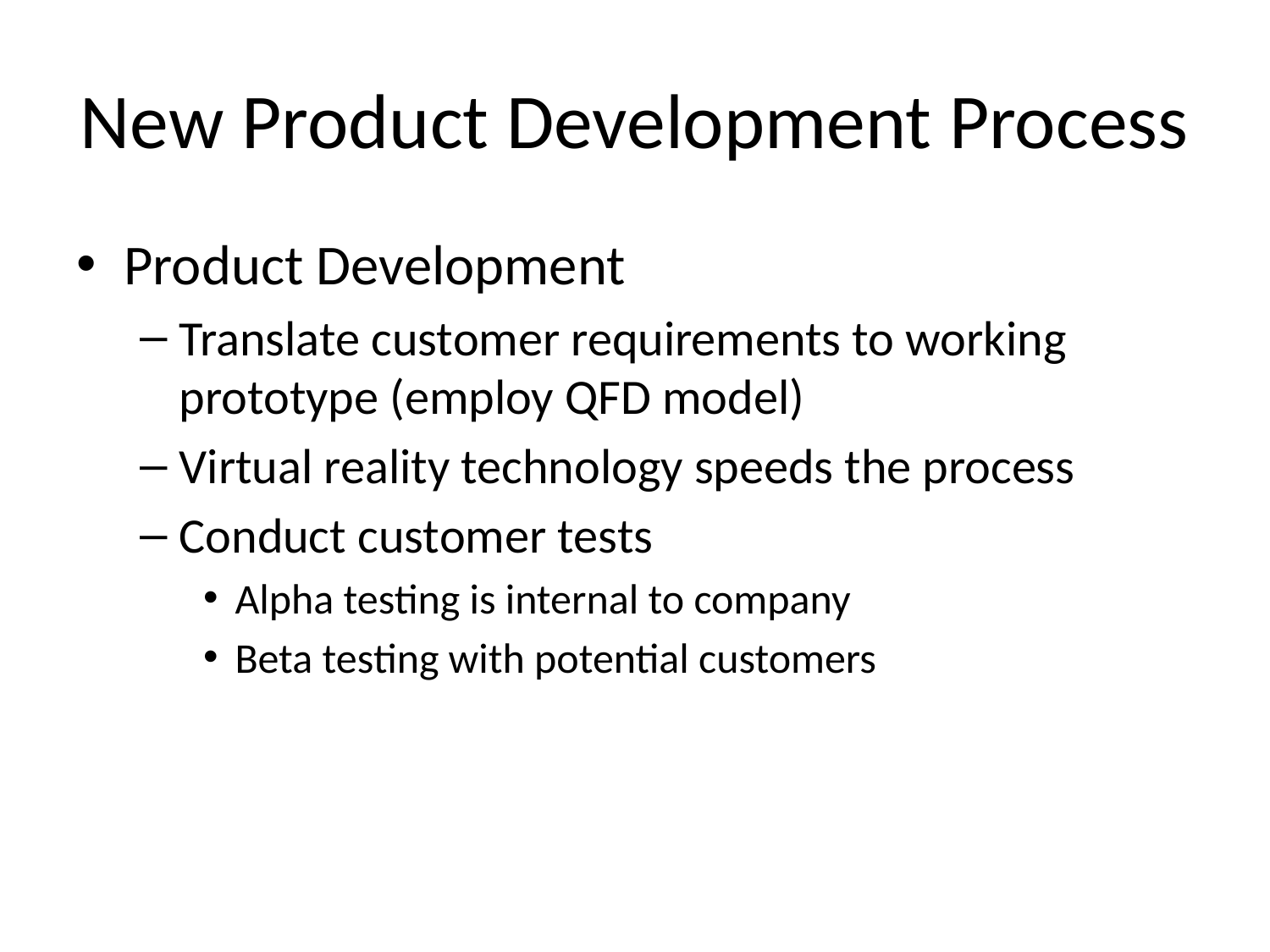

# New Product Development Process
Product Development
Translate customer requirements to working prototype (employ QFD model)
Virtual reality technology speeds the process
Conduct customer tests
Alpha testing is internal to company
Beta testing with potential customers